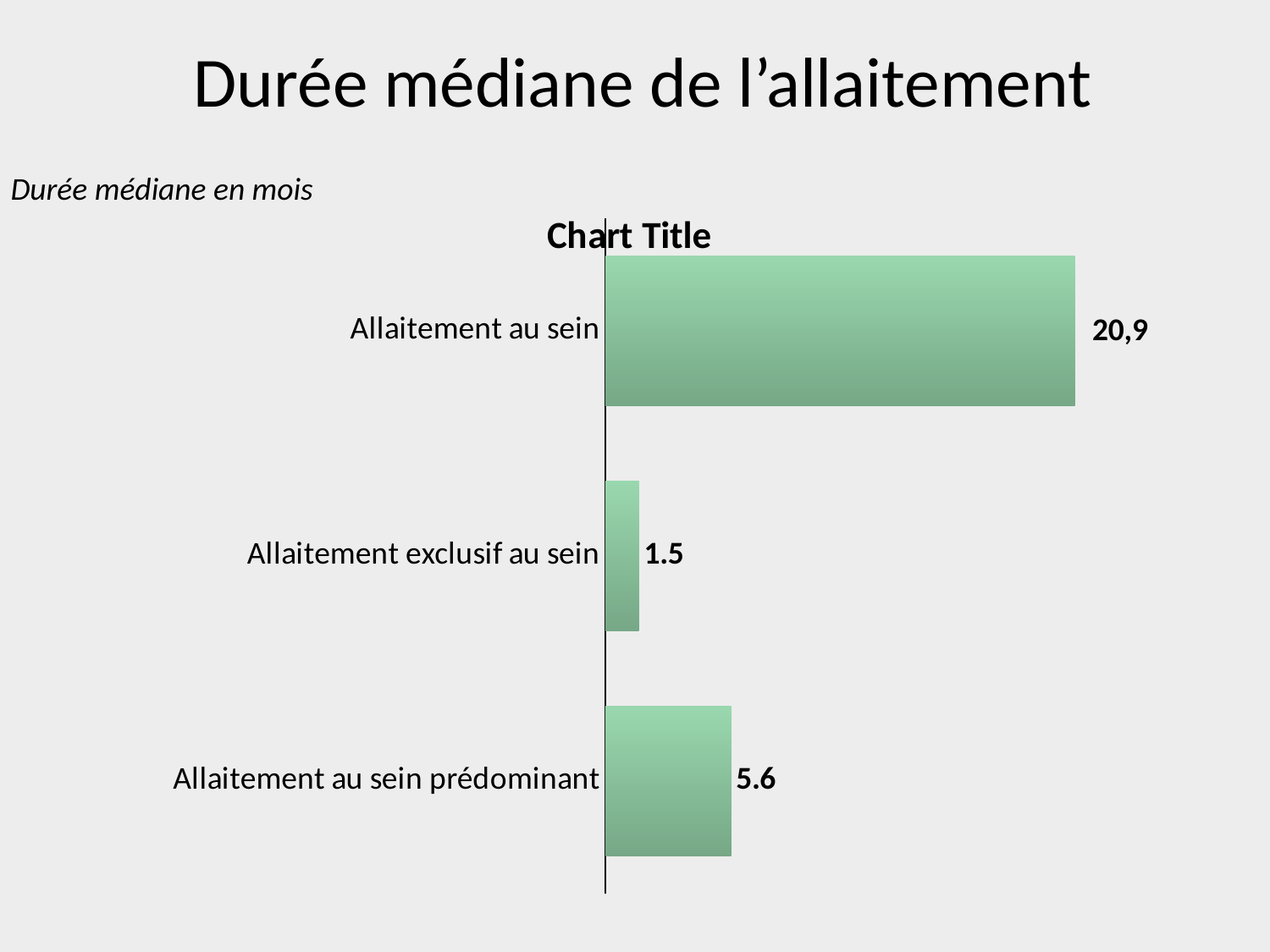

# Durée médiane de l’allaitement
Durée médiane en mois

### Chart:

| Category |  |
|---|---|
| Allaitement au sein | 20.9 |
| Allaitement exclusif au sein | 1.5 |
| Allaitement au sein prédominant | 5.6 |